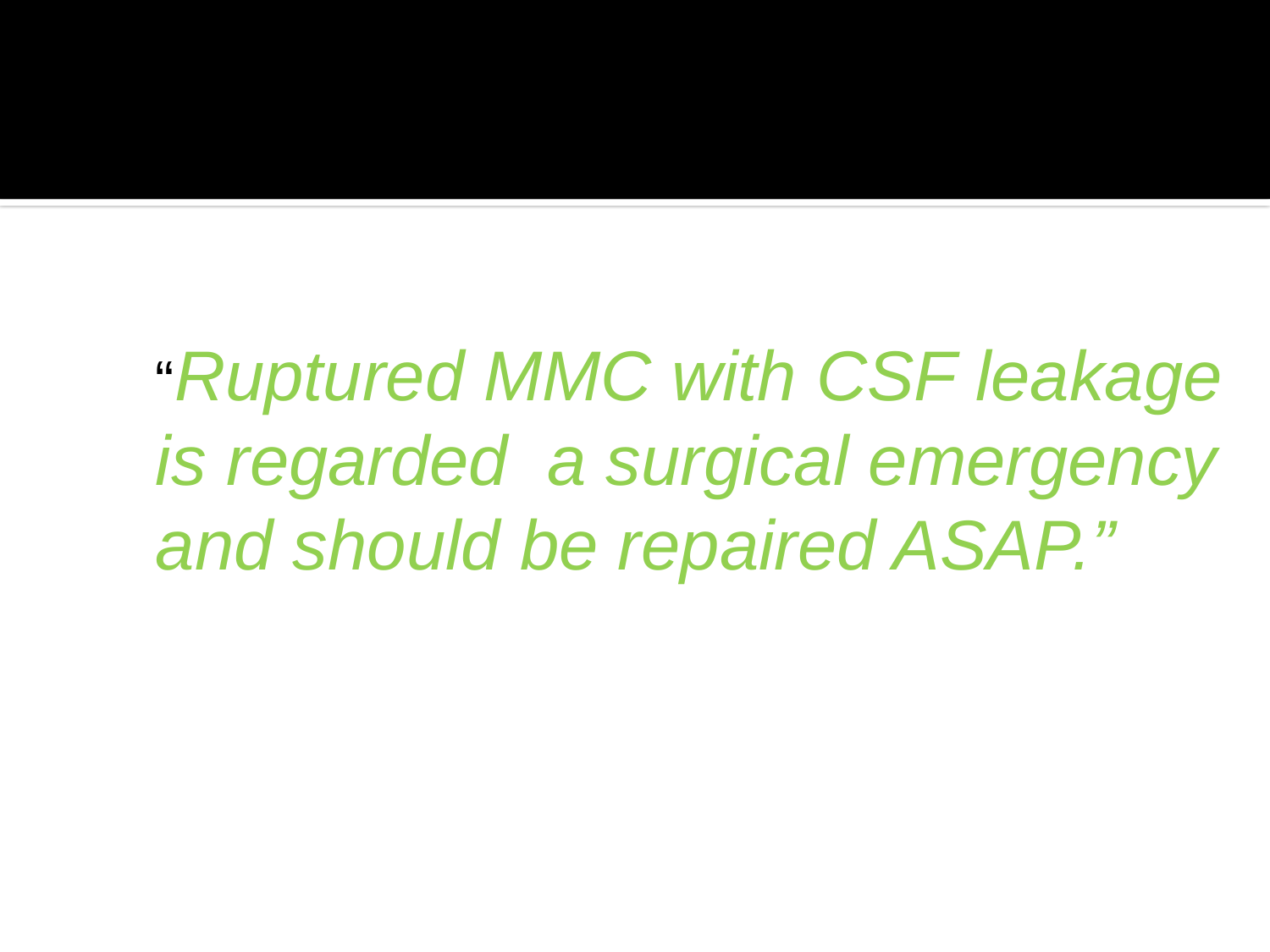

“Ruptured MMC with CSF leakage is regarded  a surgical emergency and should be repaired ASAP.”